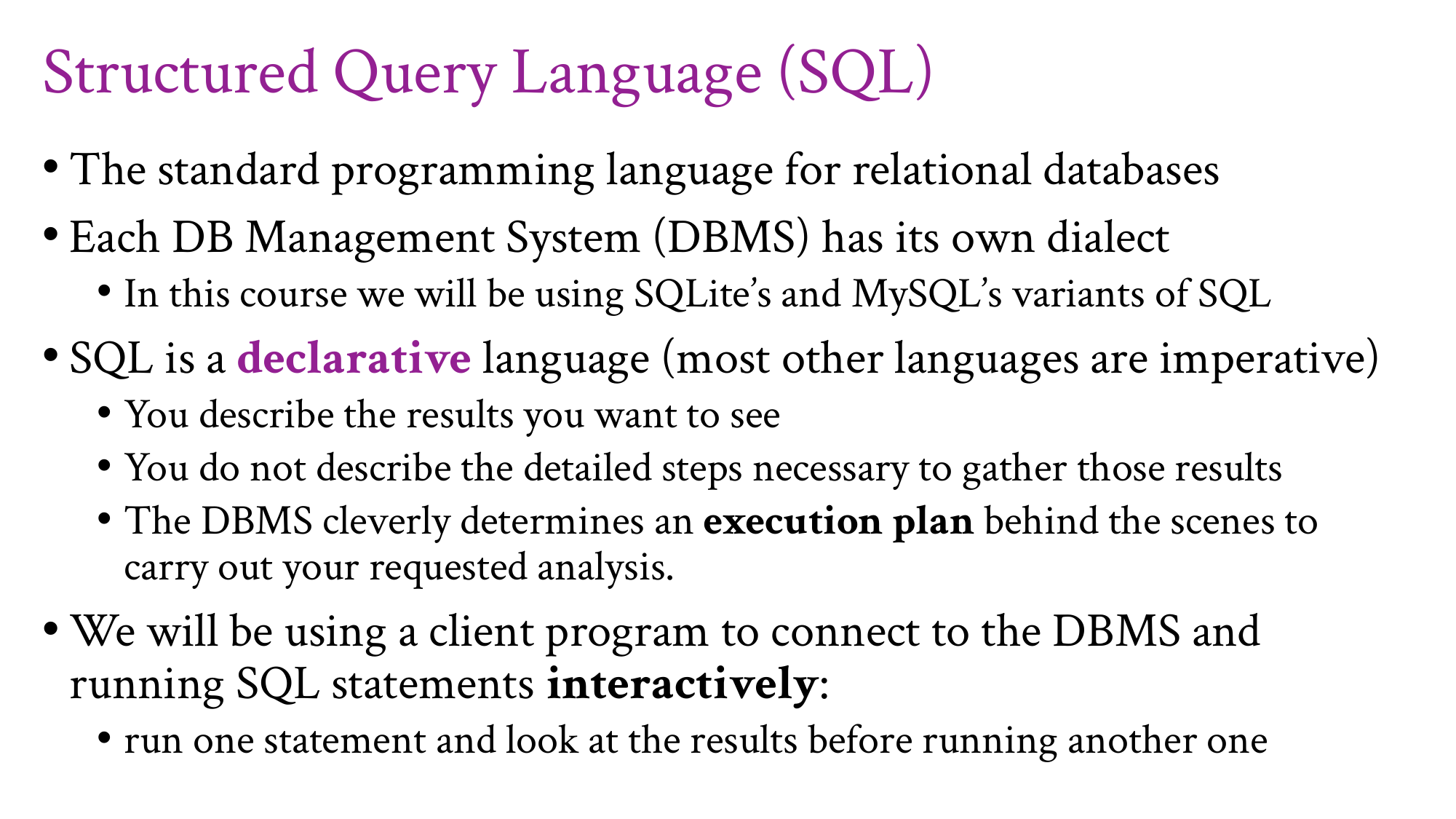

# Structured Query Language (SQL)
The standard programming language for relational databases
Each DB Management System (DBMS) has its own dialect
In this course we will be using SQLite’s and MySQL’s variants of SQL
SQL is a declarative language (most other languages are imperative)
You describe the results you want to see
You do not describe the detailed steps necessary to gather those results
The DBMS cleverly determines an execution plan behind the scenes to carry out your requested analysis.
We will be using a client program to connect to the DBMS and running SQL statements interactively:
run one statement and look at the results before running another one